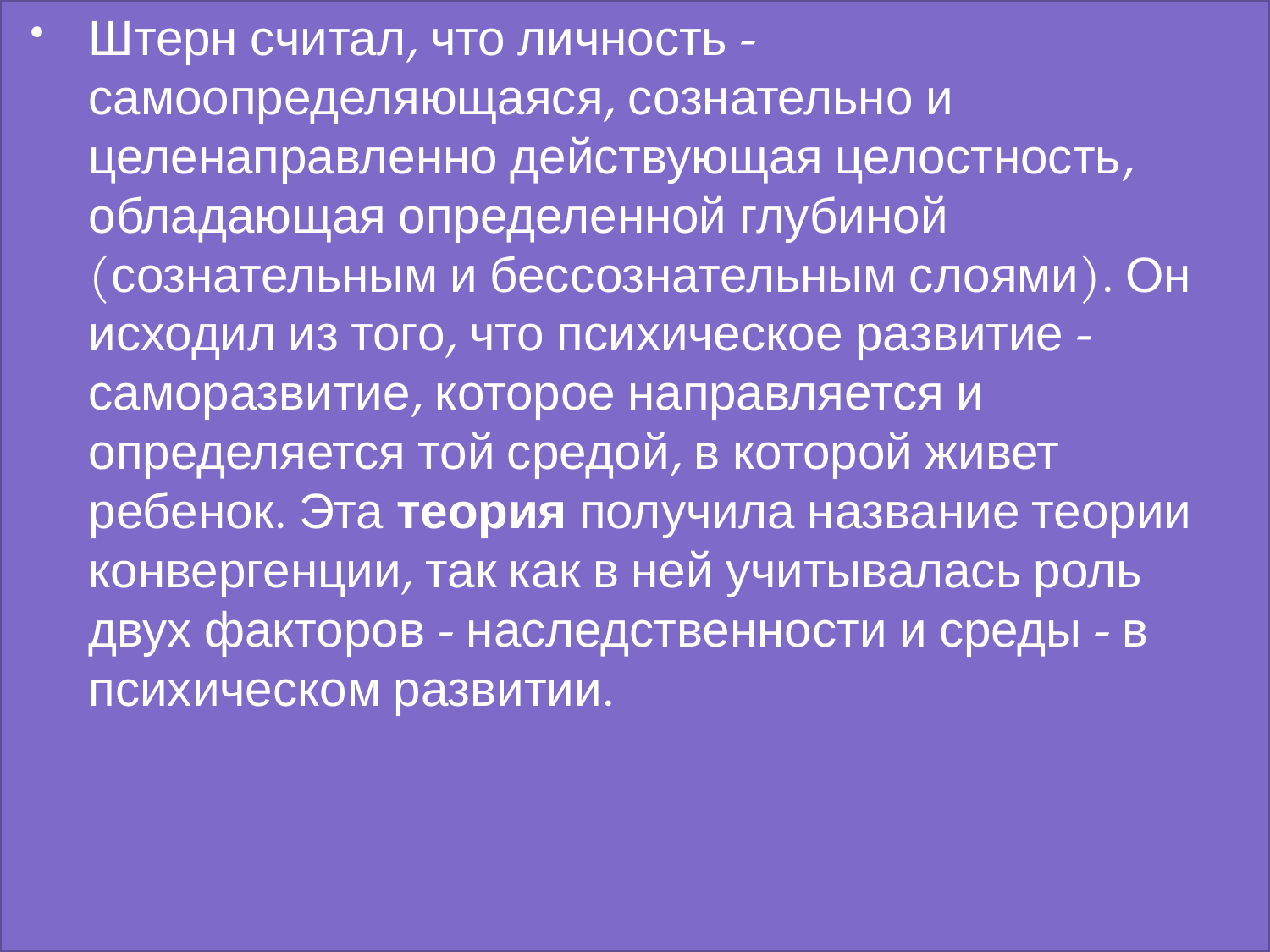

Штерн считал, что личность - самоопределяющаяся, сознательно и целенаправленно действующая целостность, обладающая определенной глубиной (сознательным и бессознательным слоями). Он исходил из того, что психическое развитие - саморазвитие, которое направляется и определяется той средой, в которой живет ребенок. Эта теория получила название теории конвергенции, так как в ней учитывалась роль двух факторов - наследственности и среды - в психическом развитии.
#